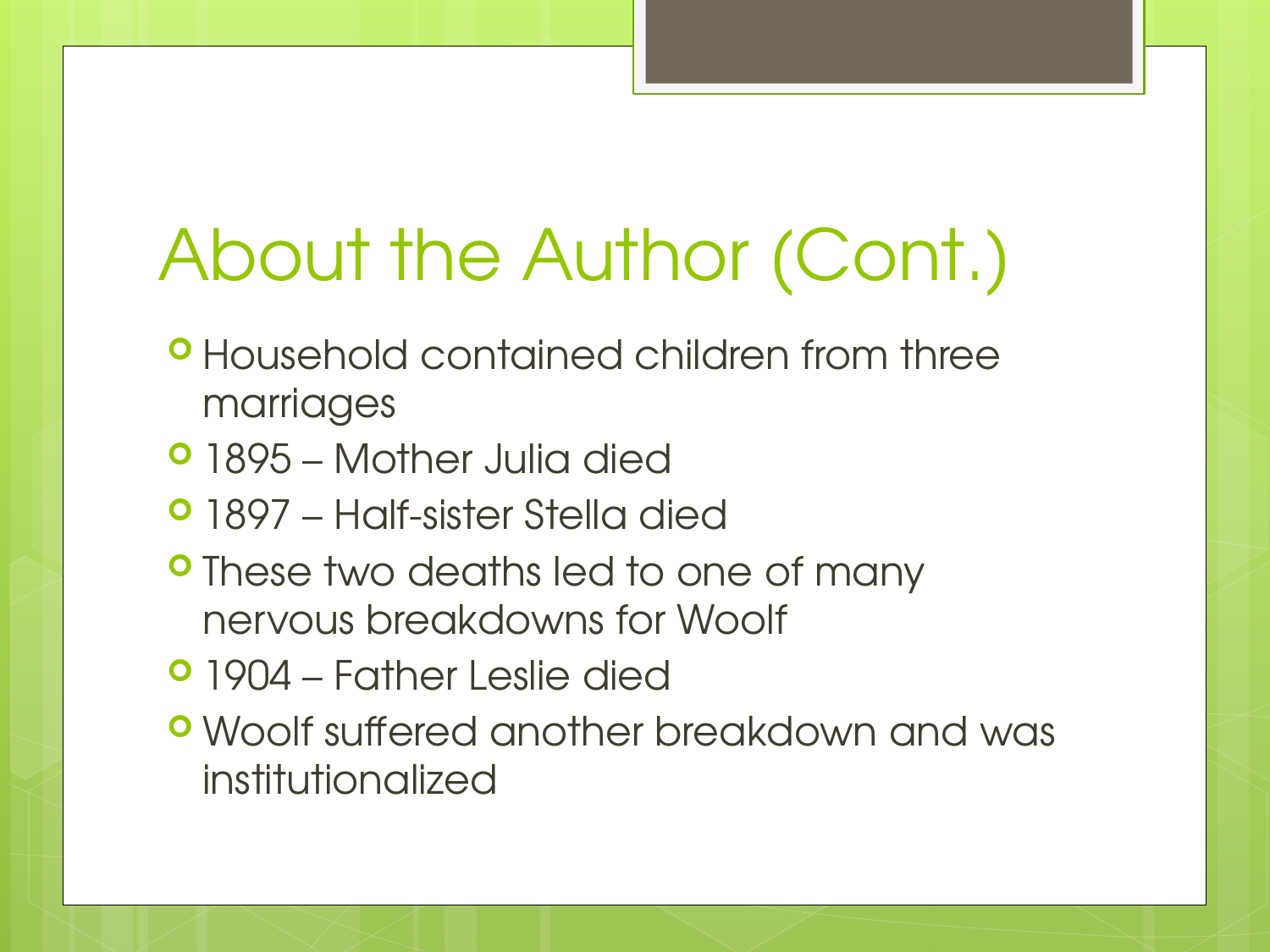

# About the Author (Cont.)
Household contained children from three marriages
1895 – Mother Julia died
1897 – Half-sister Stella died
These two deaths led to one of many nervous breakdowns for Woolf
1904 – Father Leslie died
Woolf suffered another breakdown and was institutionalized